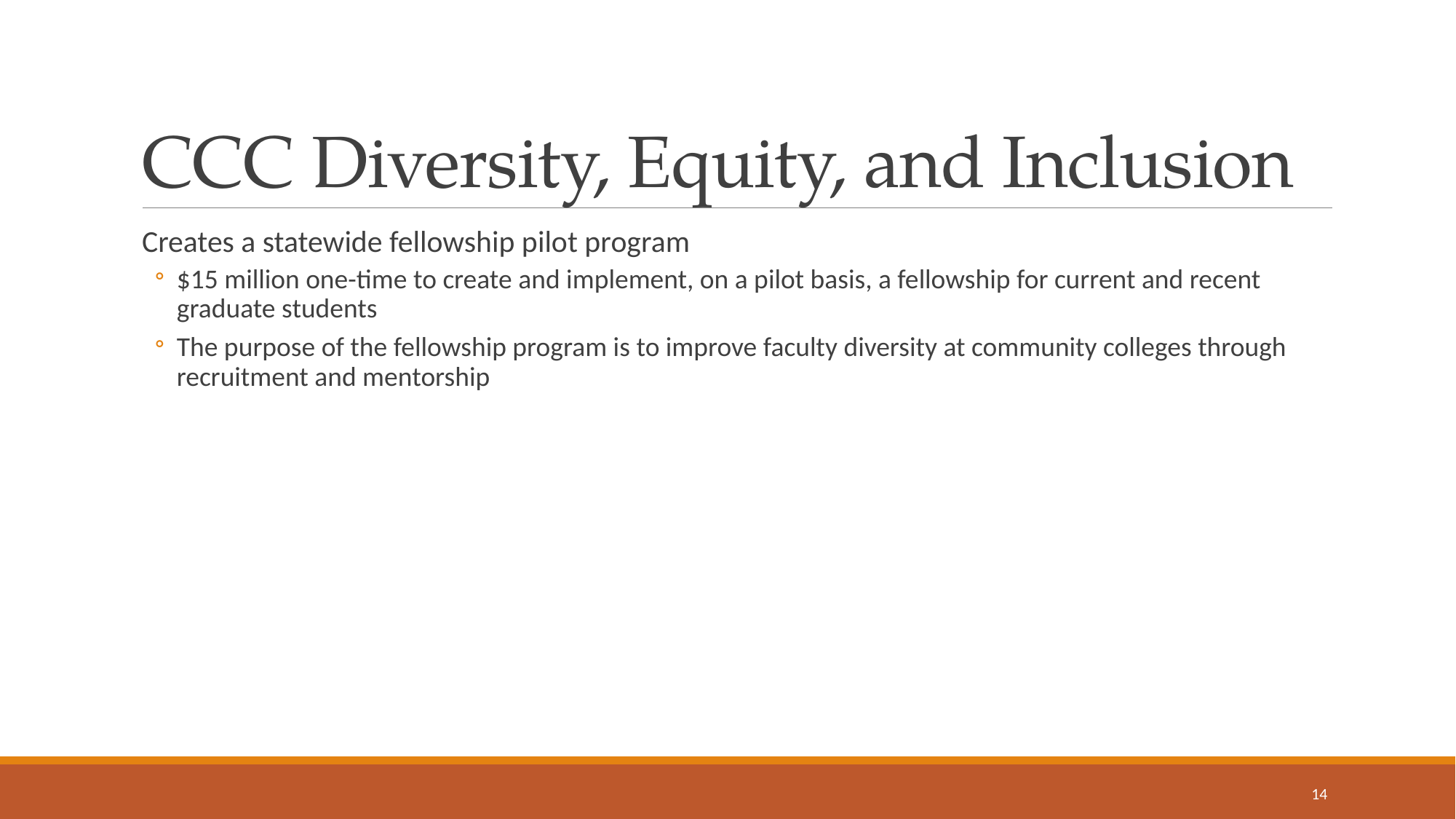

# CCC Diversity, Equity, and Inclusion
Creates a statewide fellowship pilot program
$15 million one-time to create and implement, on a pilot basis, a fellowship for current and recent graduate students
The purpose of the fellowship program is to improve faculty diversity at community colleges through recruitment and mentorship
14